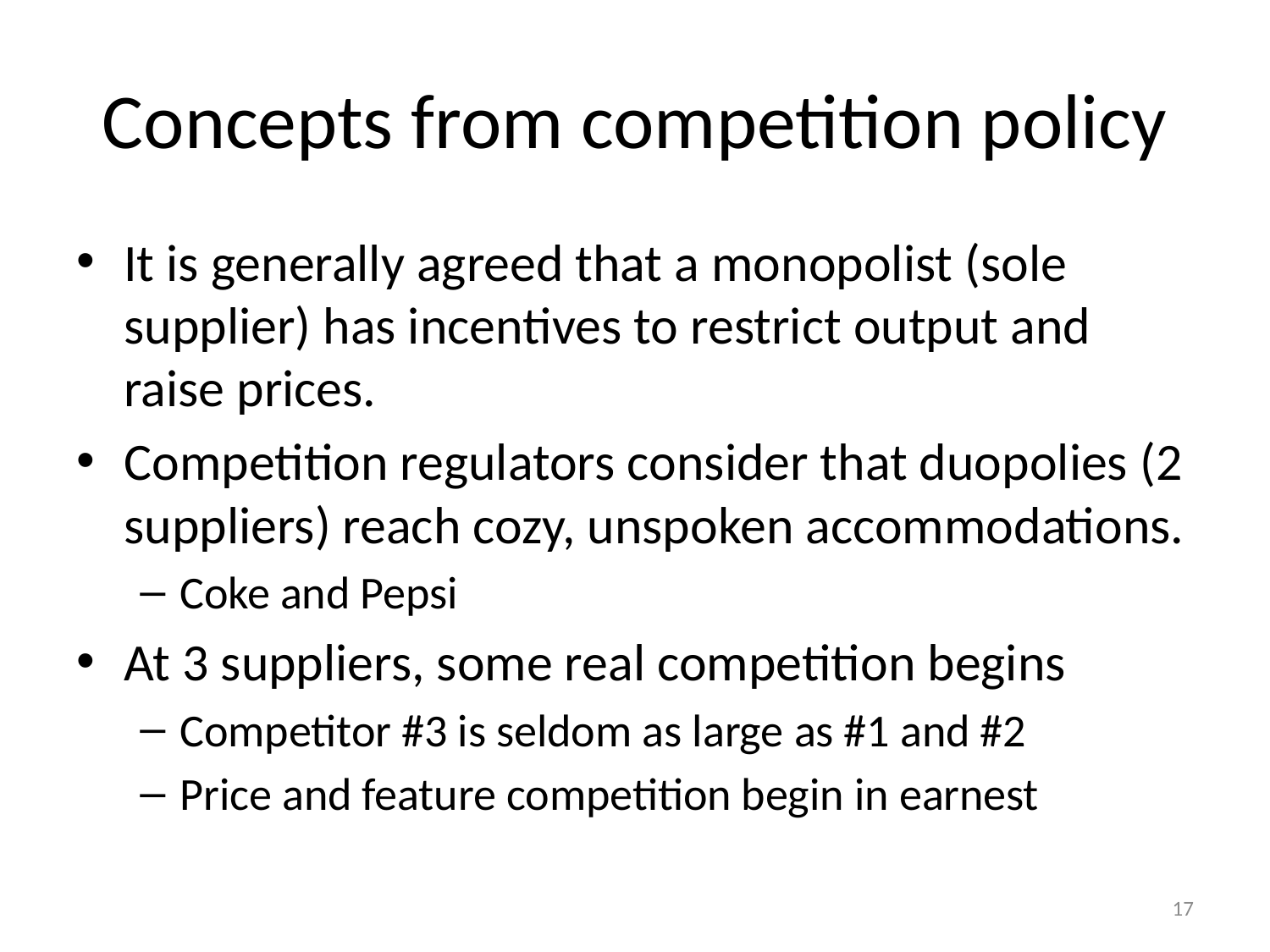

# Concepts from competition policy
It is generally agreed that a monopolist (sole supplier) has incentives to restrict output and raise prices.
Competition regulators consider that duopolies (2 suppliers) reach cozy, unspoken accommodations.
Coke and Pepsi
At 3 suppliers, some real competition begins
Competitor #3 is seldom as large as #1 and #2
Price and feature competition begin in earnest

17